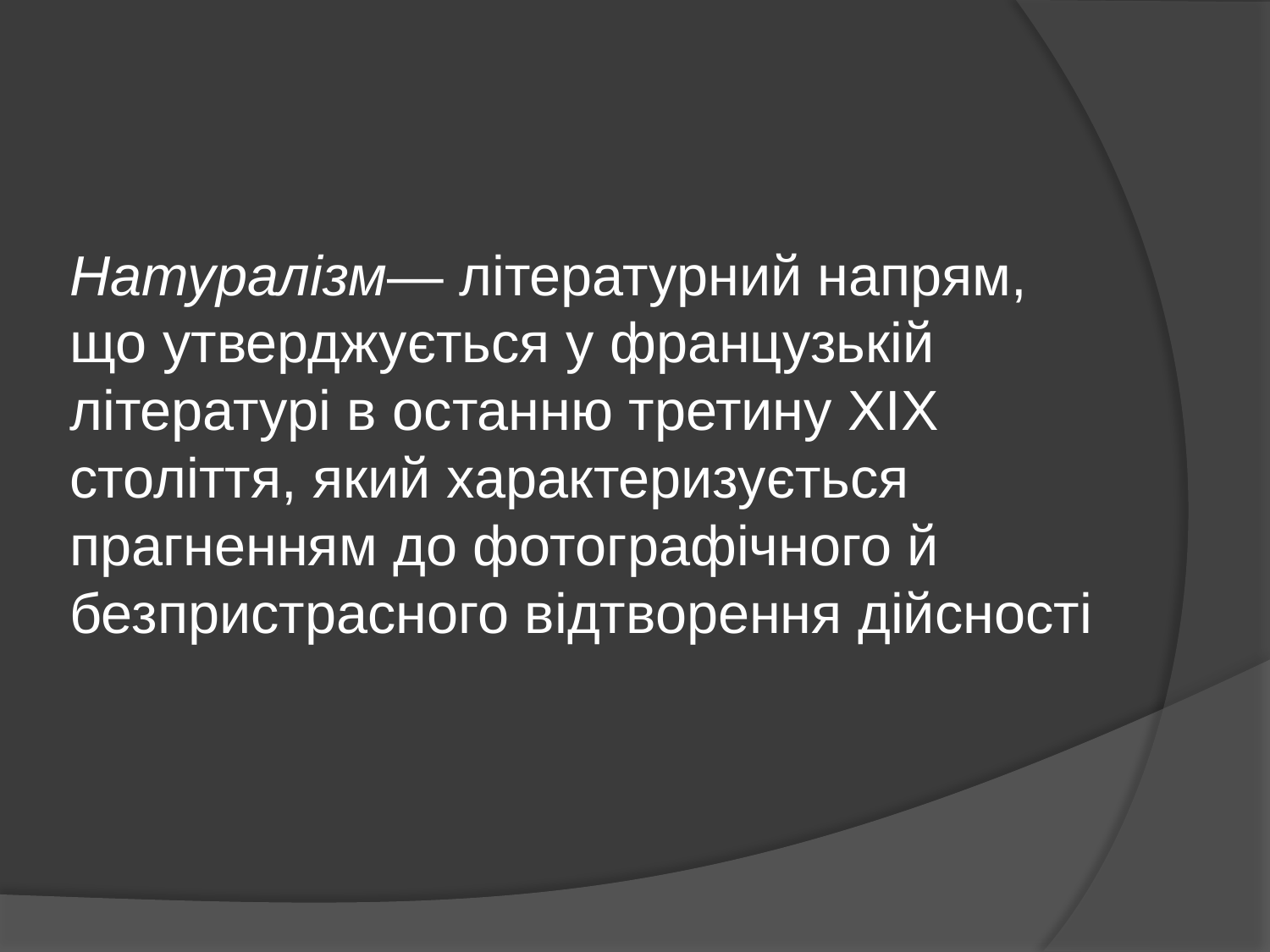

# Натуралізм— літературний напрям, що утверджується у французькій літературі в останню третину XIX століття, який характеризується прагненням до фото­графічного й безпристрасного відтворення дійсності